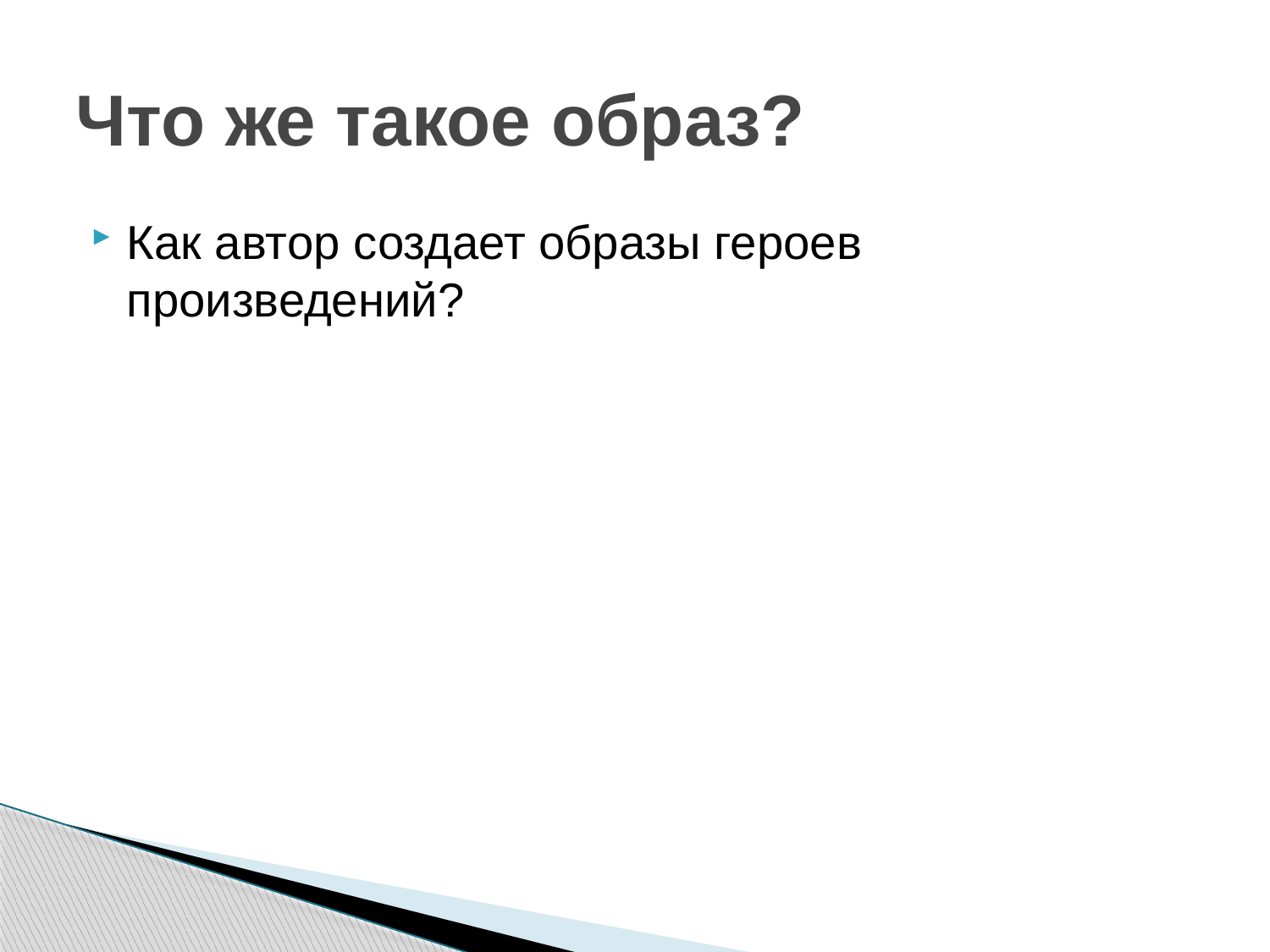

# Что же такое образ?
Как автор создает образы героев произведений?